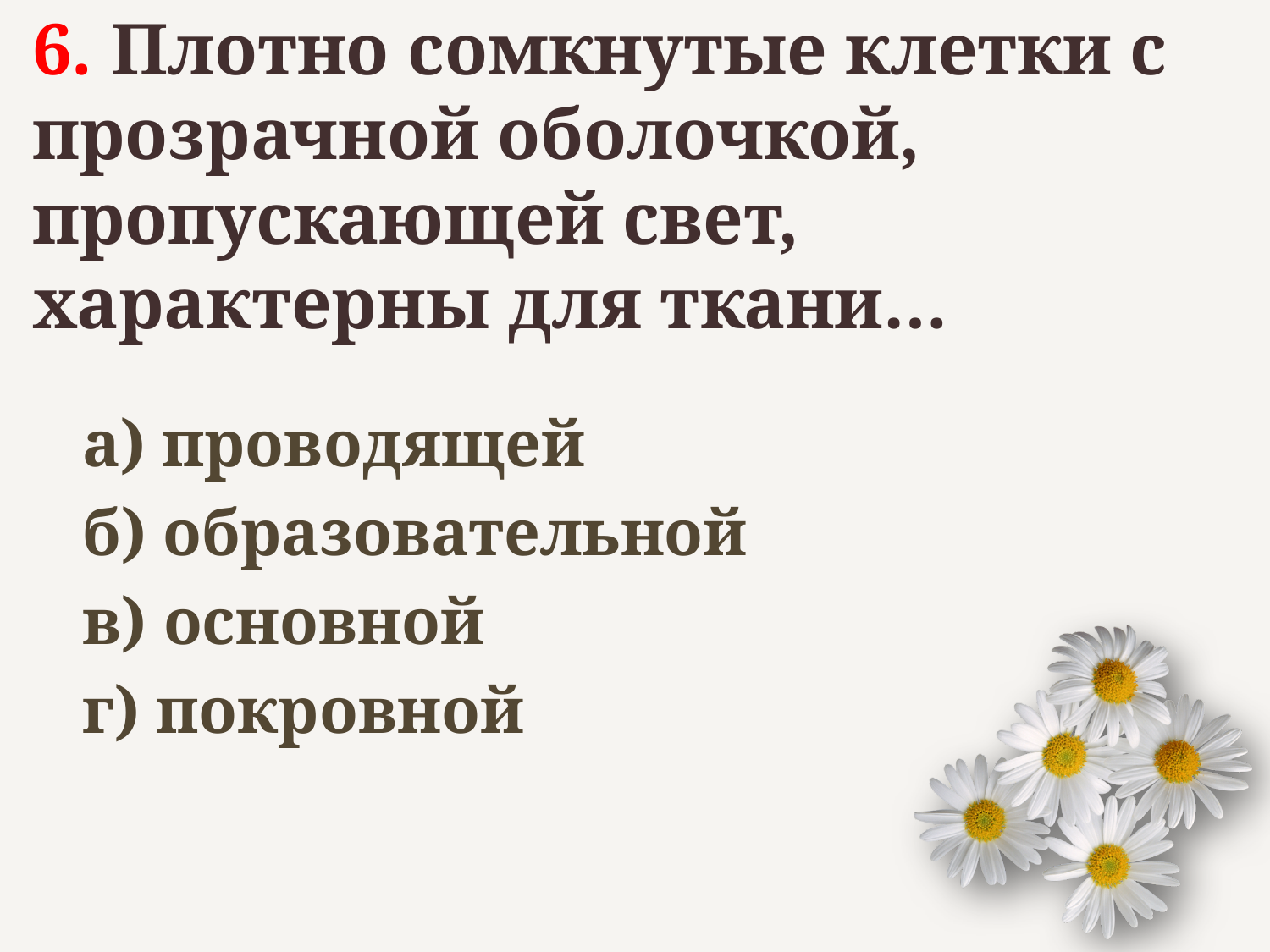

# 6. Плотно сомкнутые клетки с прозрачной оболочкой, пропускающей свет, характерны для ткани…
а) проводящей
б) образовательной
в) основной
г) покровной